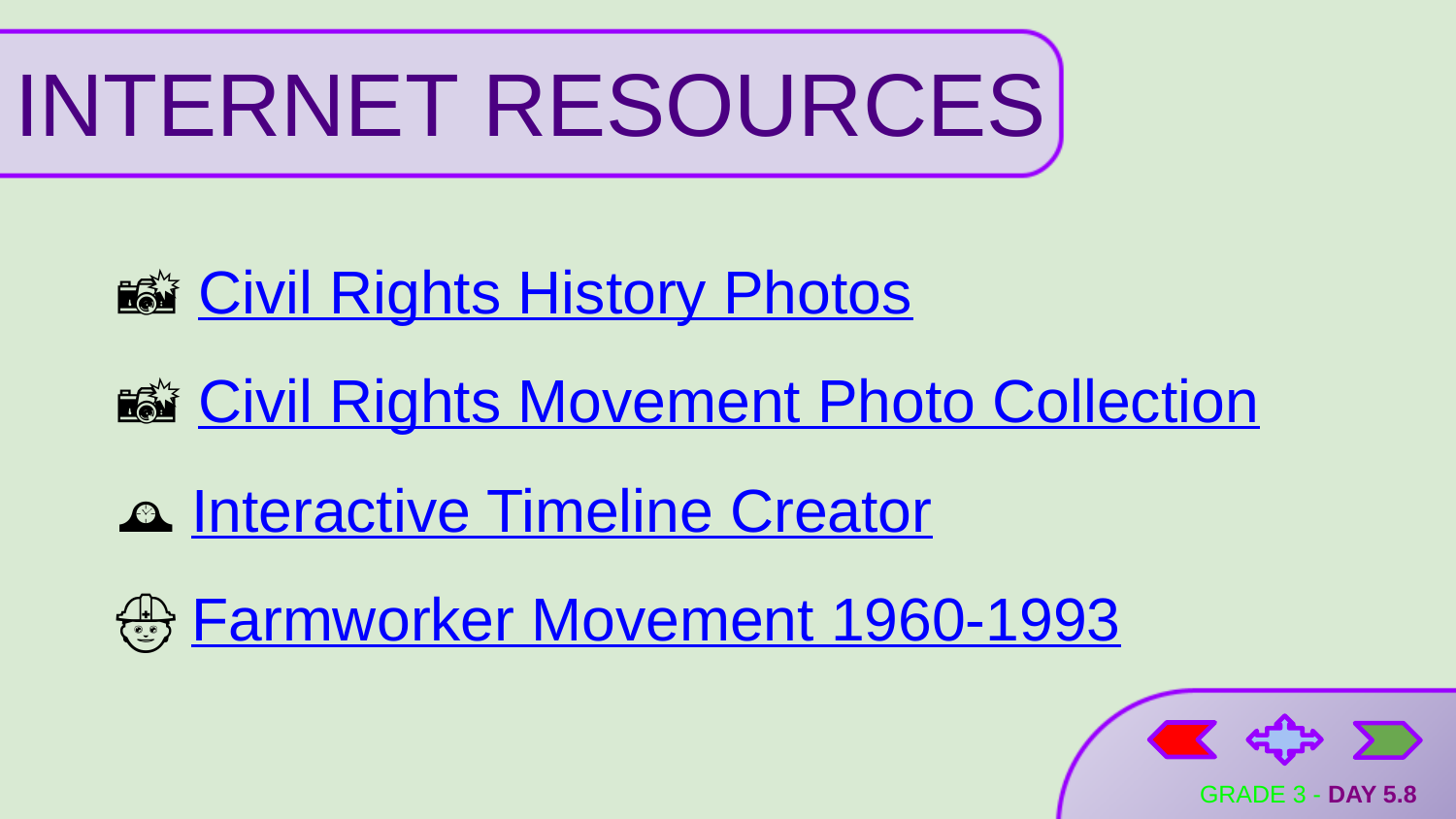

# INTERNET RESOURCES
📸 Civil Rights History Photos
📸 Civil Rights Movement Photo Collection
🕰️ Interactive Timeline Creator
👷 Farmworker Movement 1960-1993

GRADE 3 - DAY 5.8